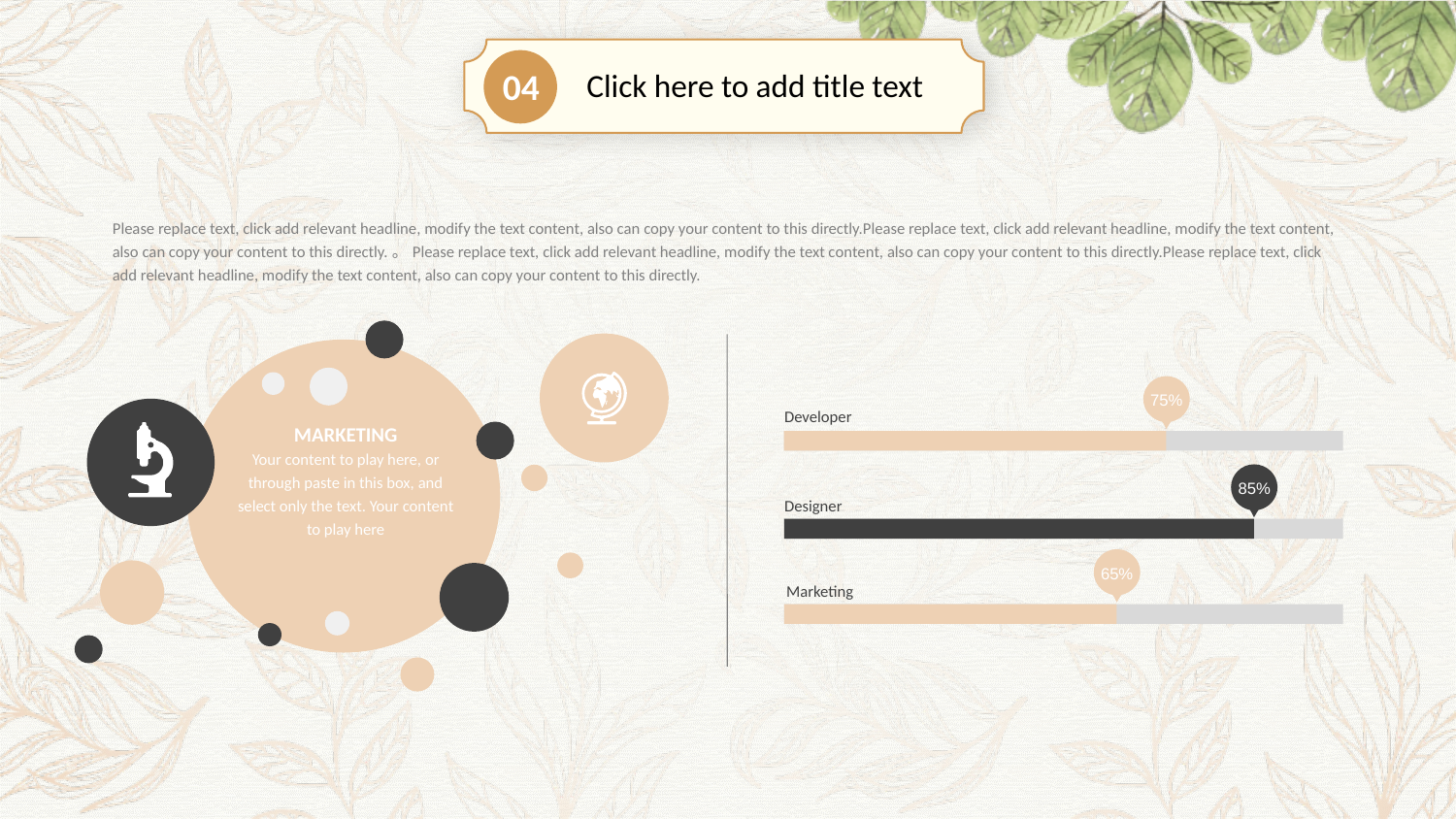

04
Click here to add title text
Please replace text, click add relevant headline, modify the text content, also can copy your content to this directly.Please replace text, click add relevant headline, modify the text content, also can copy your content to this directly.。Please replace text, click add relevant headline, modify the text content, also can copy your content to this directly.Please replace text, click add relevant headline, modify the text content, also can copy your content to this directly.

75%

Developer
MARKETING
Your content to play here, or through paste in this box, and select only the text. Your content to play here

85%
Designer

65%
Marketing